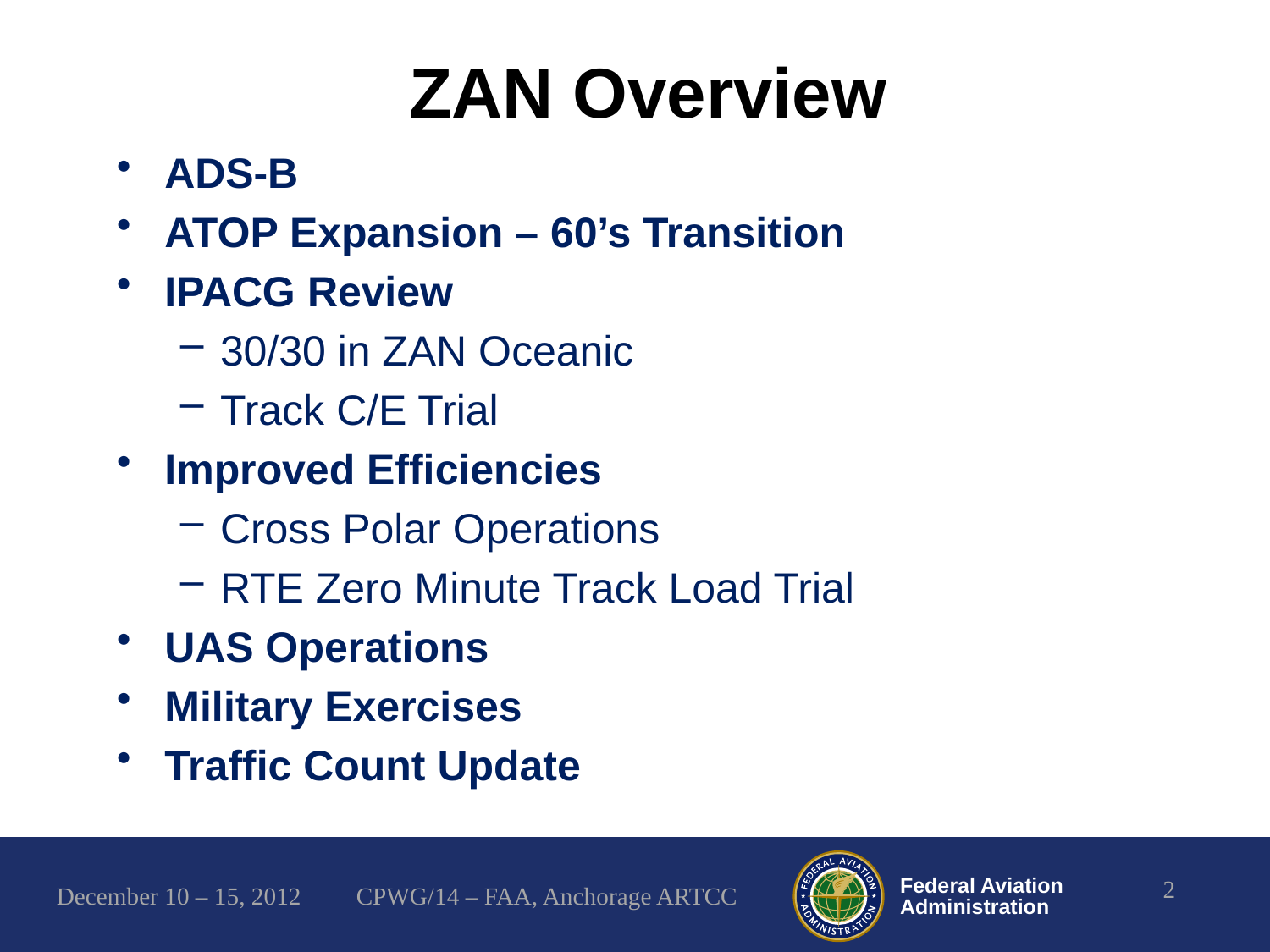

# ZAN Overview
ADS-B
ATOP Expansion – 60’s Transition
IPACG Review
30/30 in ZAN Oceanic
Track C/E Trial
Improved Efficiencies
Cross Polar Operations
RTE Zero Minute Track Load Trial
UAS Operations
Military Exercises
Traffic Count Update
2
CPWG/14 – FAA, Anchorage ARTCC
December 10 – 15, 2012